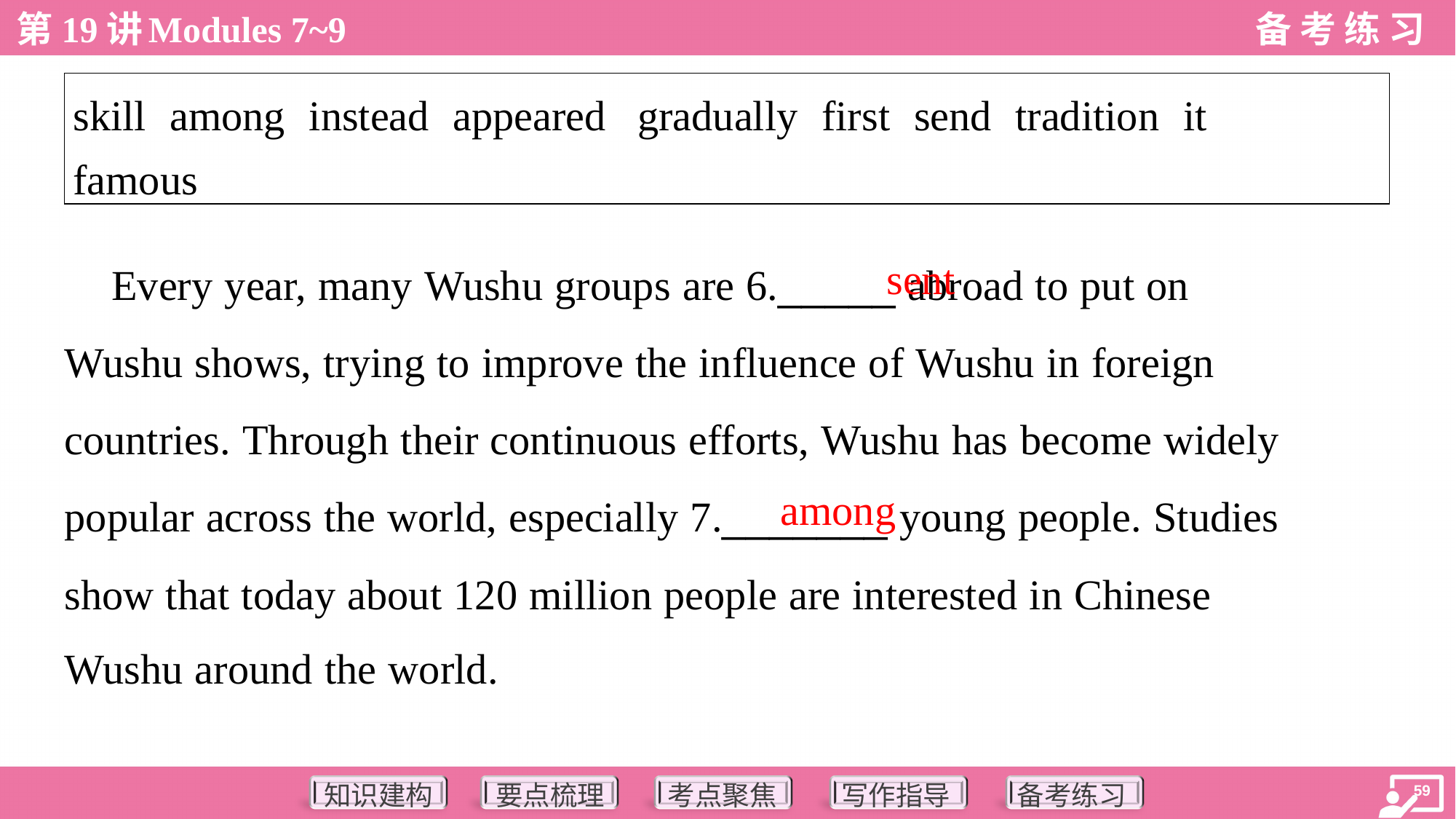

| skill among instead appeared gradually first send tradition it famous |
| --- |
sent
    Every year, many Wushu groups are 6._____ abroad to put on
Wushu shows, trying to improve the influence of Wushu in foreign
countries. Through their continuous efforts, Wushu has become widely
popular across the world, especially 7._______ young people. Studies
show that today about 120 million people are interested in Chinese
Wushu around the world.
among